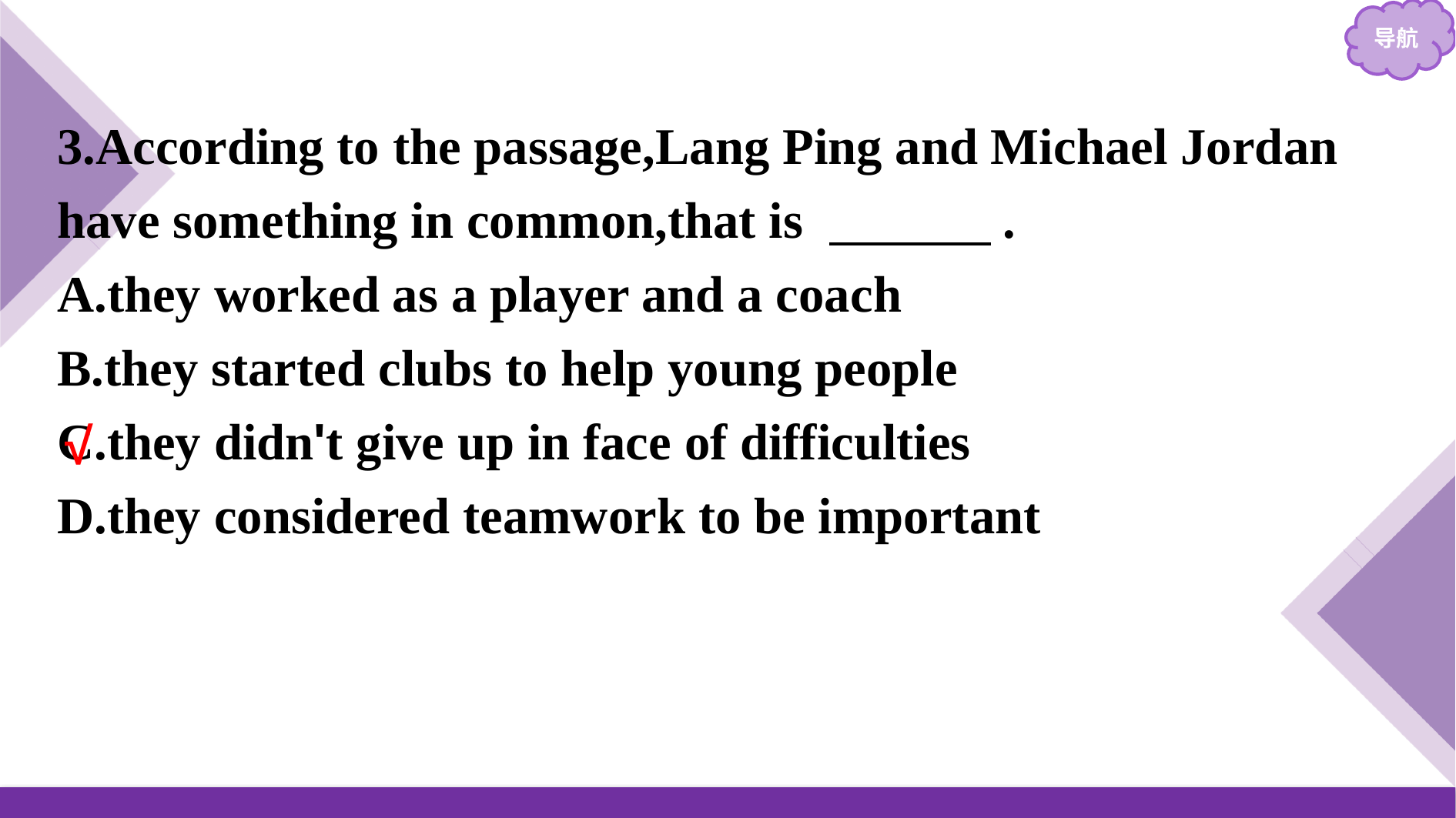

3.According to the passage,Lang Ping and Michael Jordan have something in common,that is 　     　.
A.they worked as a player and a coach
B.they started clubs to help young people
C.they didn't give up in face of difficulties
D.they considered teamwork to be important
√